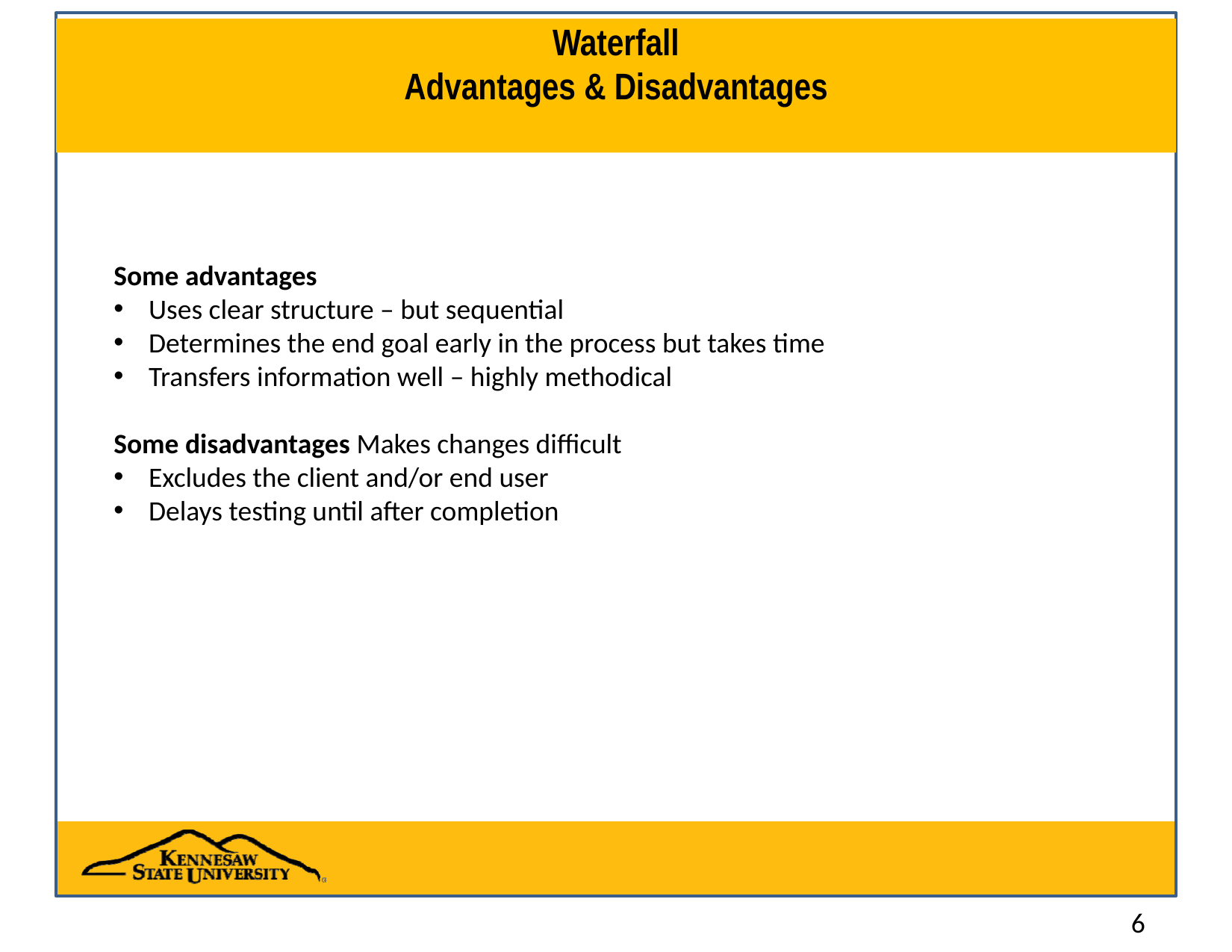

# Waterfall Advantages & Disadvantages
Some advantages
Uses clear structure – but sequential
Determines the end goal early in the process but takes time
Transfers information well – highly methodical

Some disadvantages Makes changes difficult
Excludes the client and/or end user
Delays testing until after completion